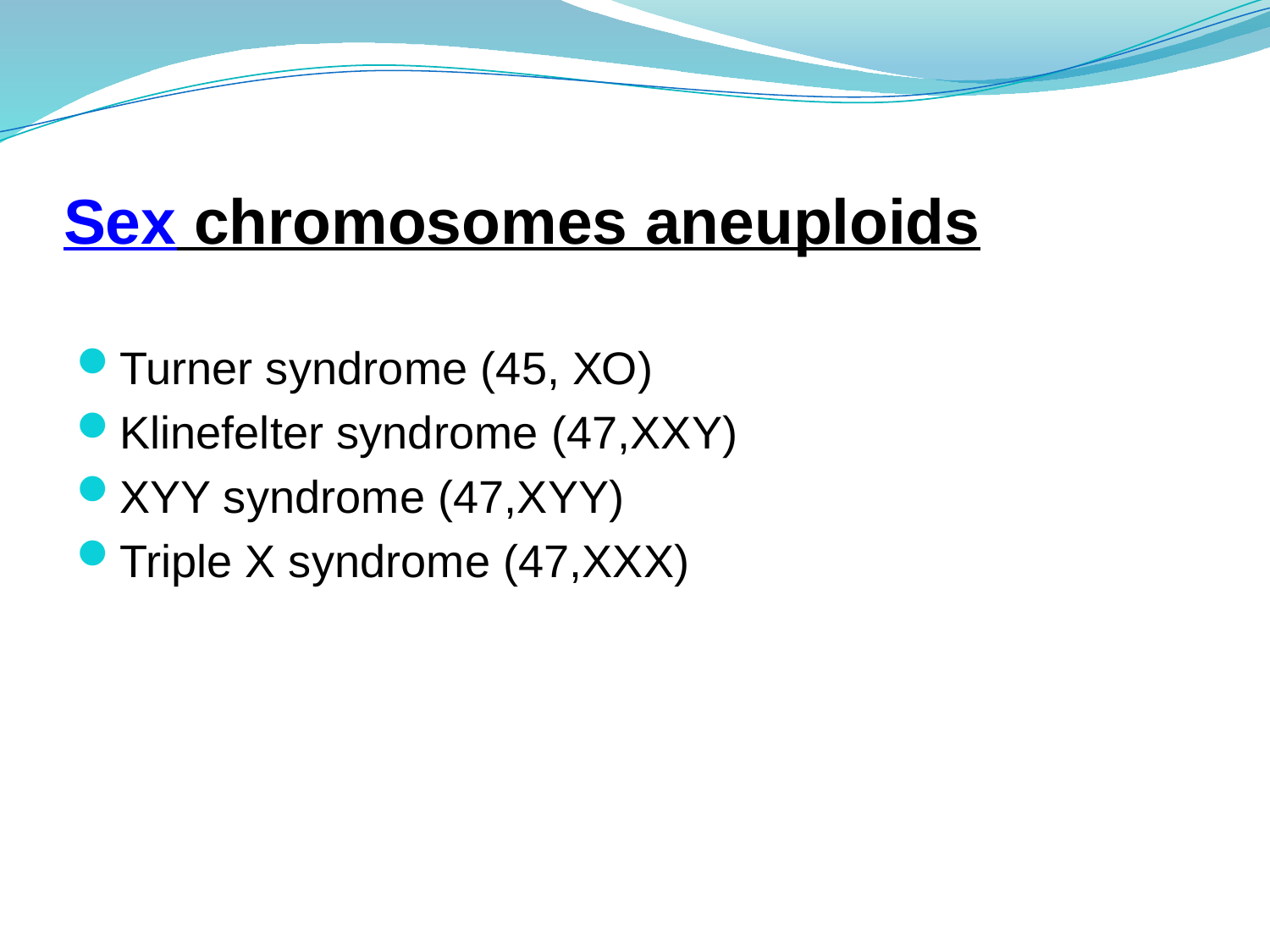

# Sex chromosomes aneuploids

Turner syndrome (45, ХО)
Klinefelter syndrome (47,XXY)
XYY syndrome (47,XYY)
Triple X syndrome (47,XXX)